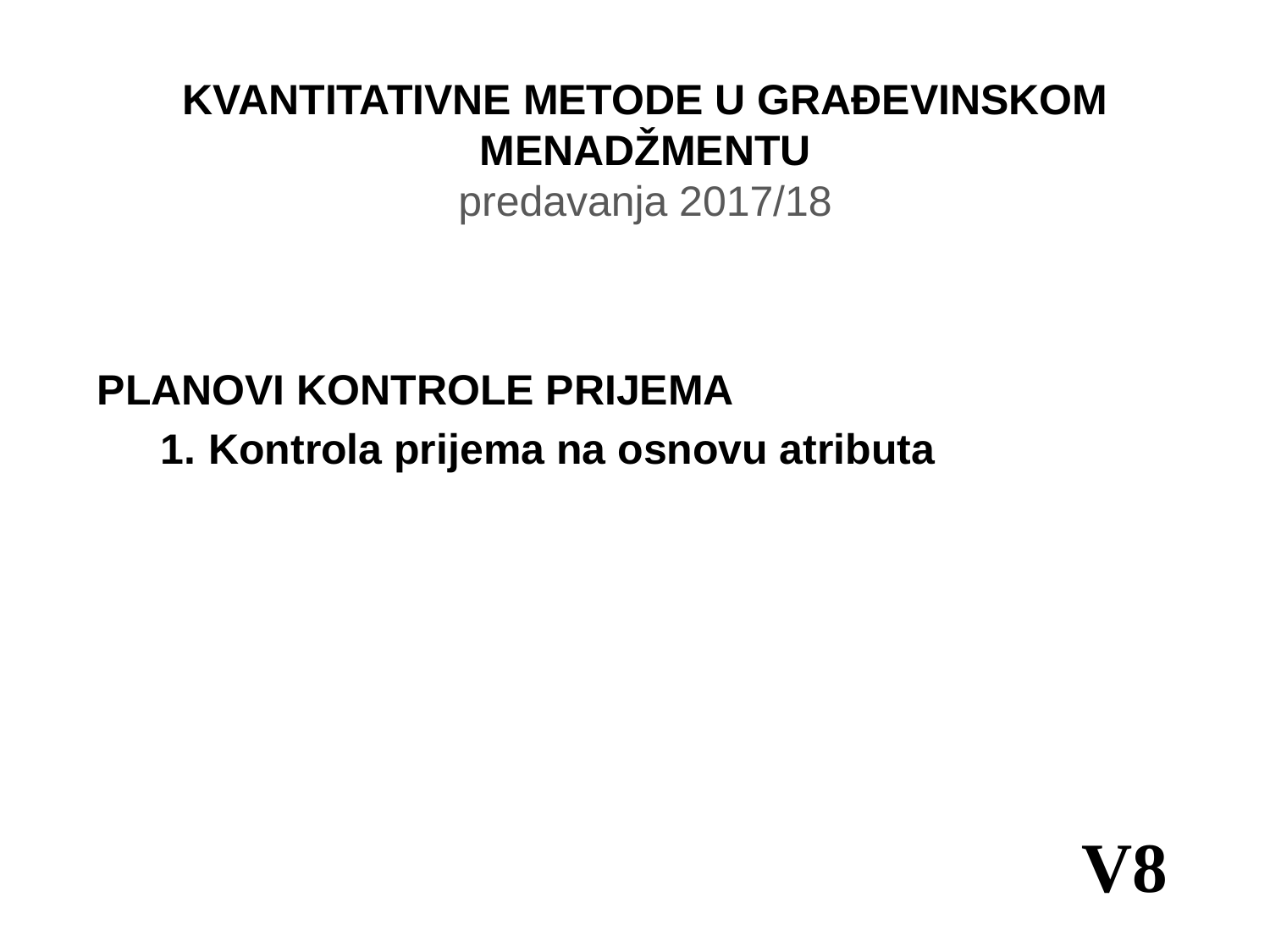

KVANTITATIVNE METODE U GRAĐEVINSKOM MENADŽMENTU
predavanja 2017/18
PLANOVI KONTROLE PRIJEMA
Kontrola prijema na osnovu atributa

V8